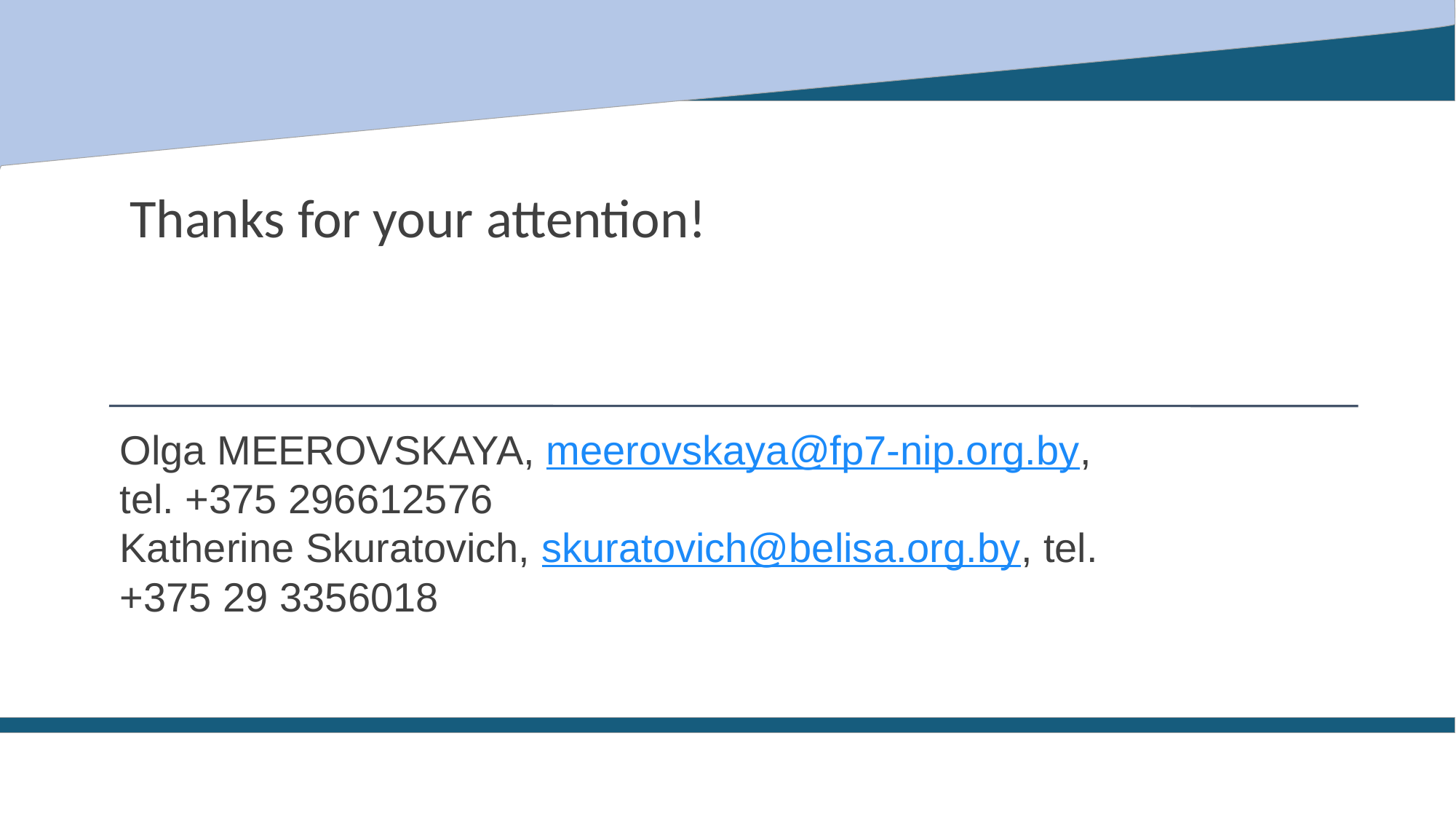

Thanks for your attention!
Olga MEEROVSKAYA, meerovskaya@fp7-nip.org.by, tel. +375 296612576
Katherine Skuratovich, skuratovich@belisa.org.by, tel. +375 29 3356018